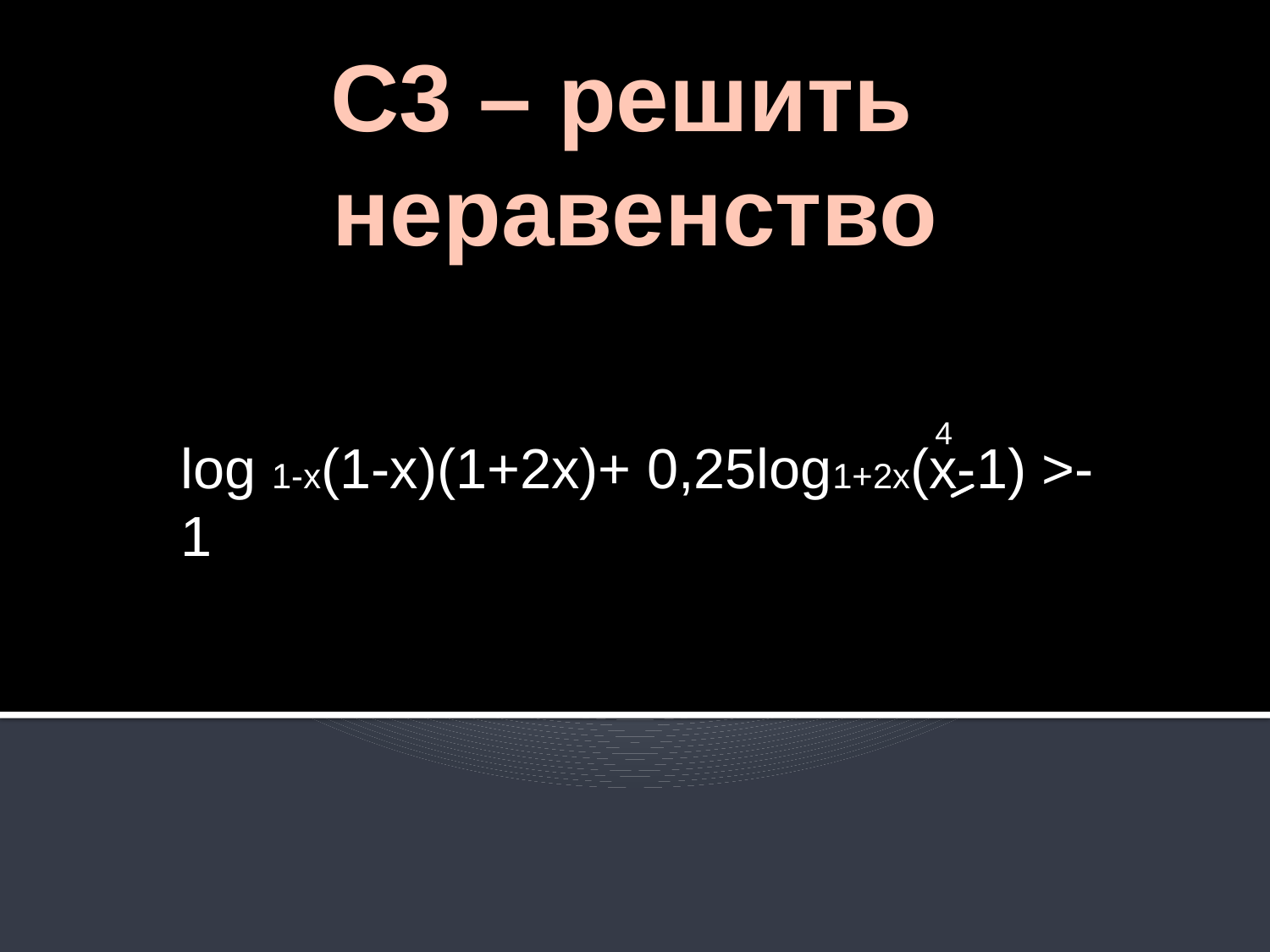

С3 – решить
неравенство
4
log 1-x(1-x)(1+2x)+ 0,25log1+2x(x-1) >-1